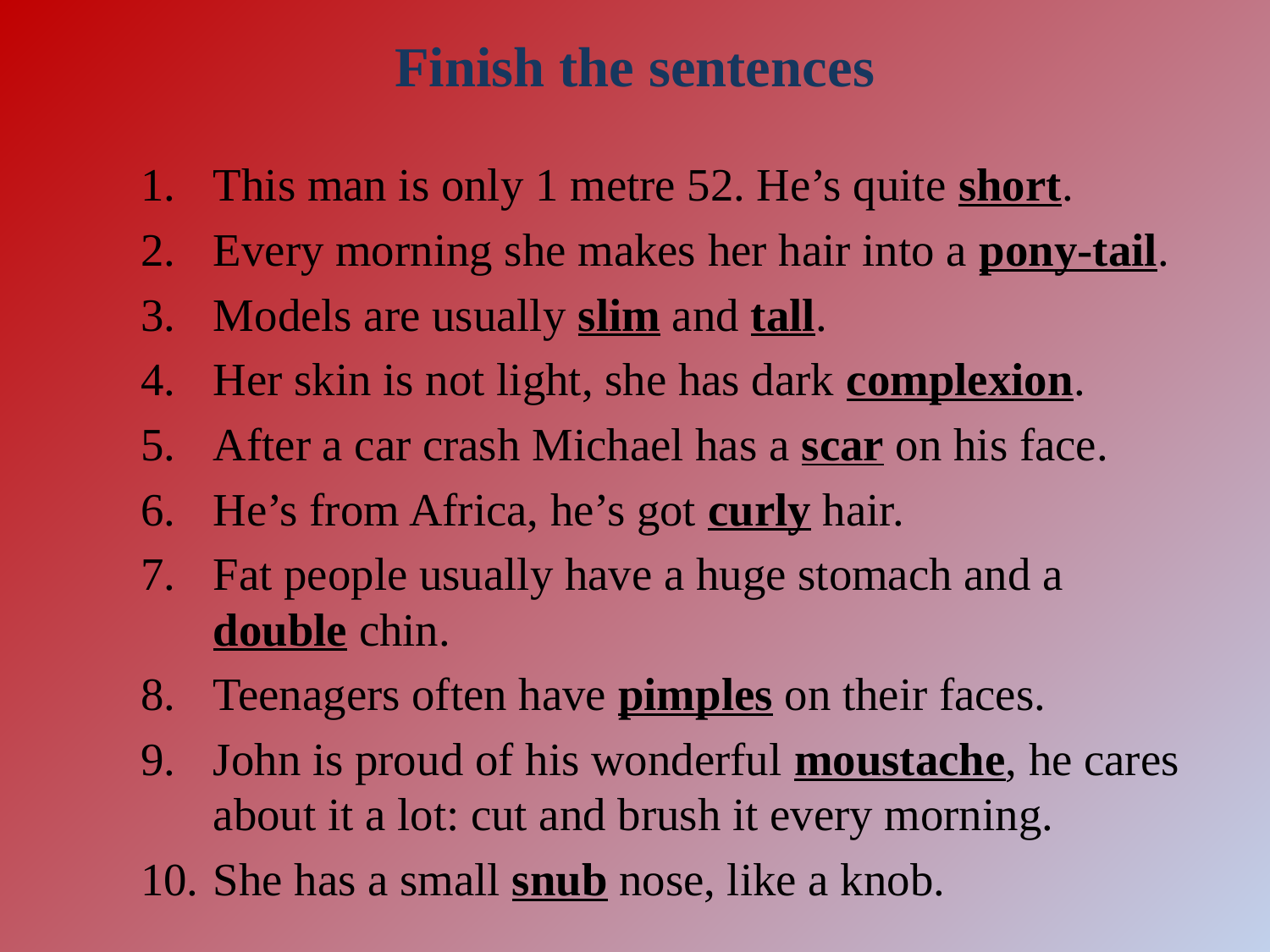

# Finish the sentences
This man is only 1 metre 52. He’s quite short.
Every morning she makes her hair into a pony-tail.
Models are usually slim and tall.
Her skin is not light, she has dark complexion.
After a car crash Michael has a scar on his face.
He’s from Africa, he’s got curly hair.
Fat people usually have a huge stomach and a double chin.
Teenagers often have pimples on their faces.
John is proud of his wonderful moustache, he cares about it a lot: cut and brush it every morning.
She has a small snub nose, like a knob.